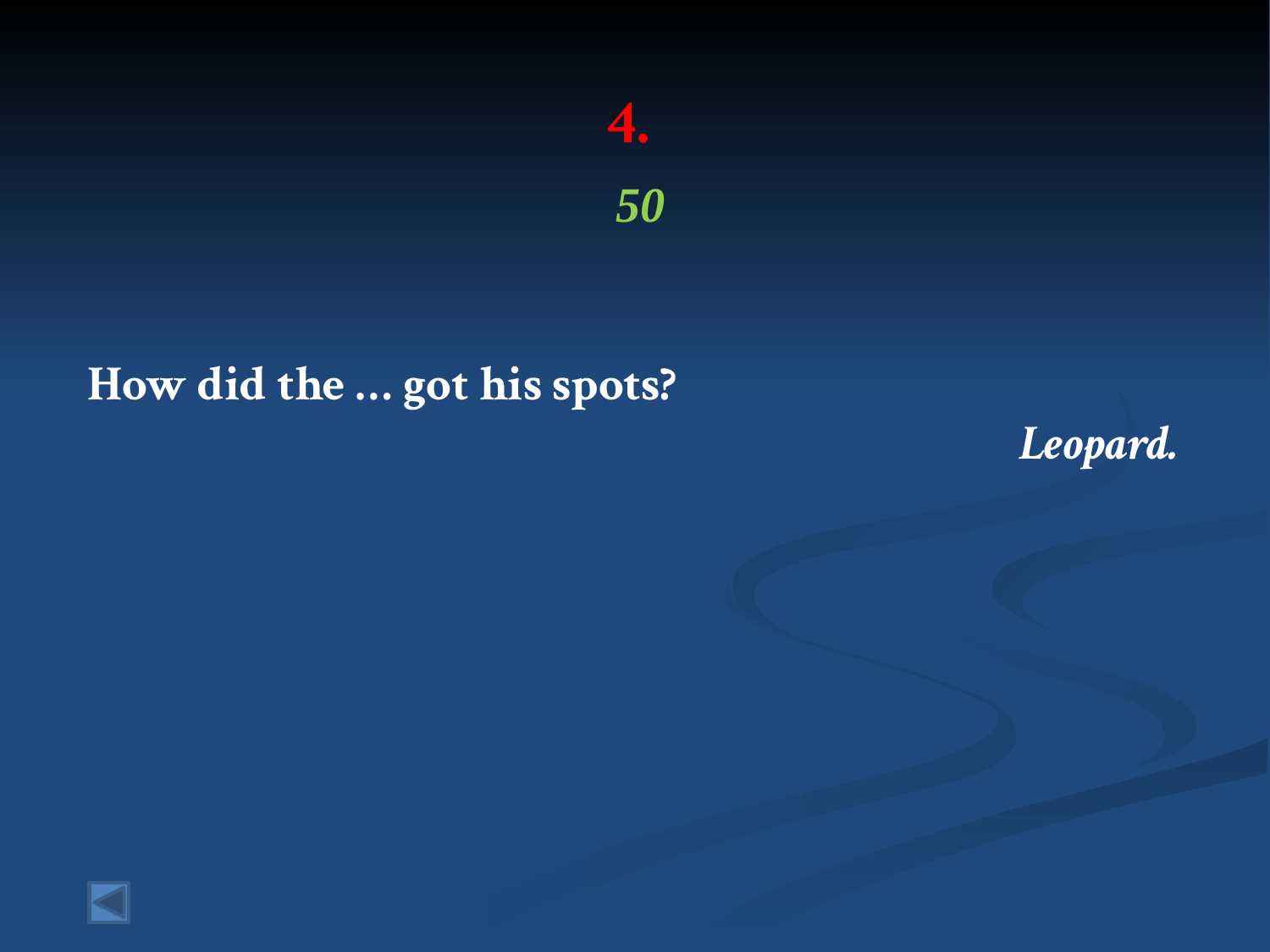

# 4.
50

How did the … got his spots?
Leopard.